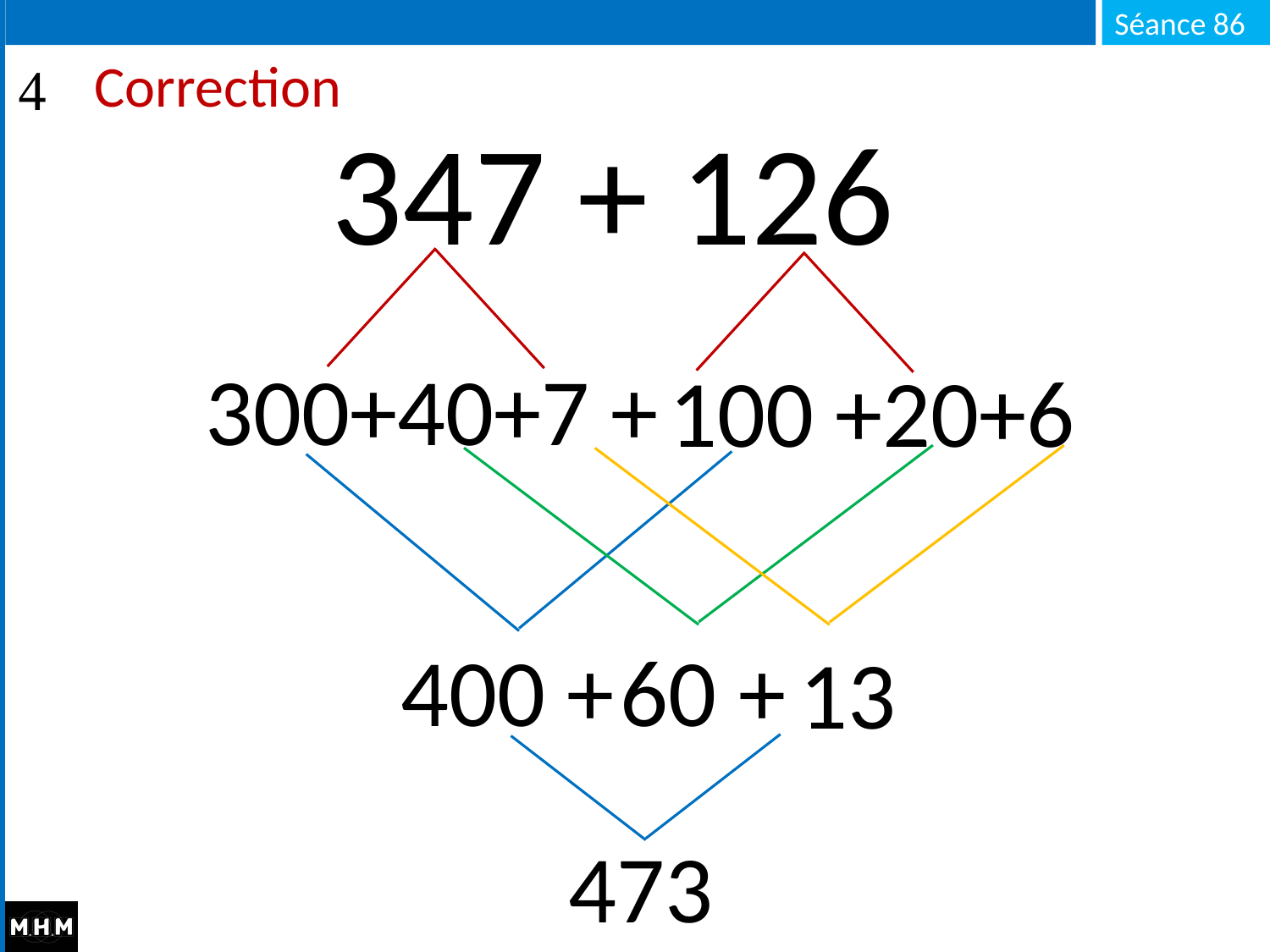

# Correction
347 + 126
300+40+7 +
100 +20+6
400 +
60 +
13
473